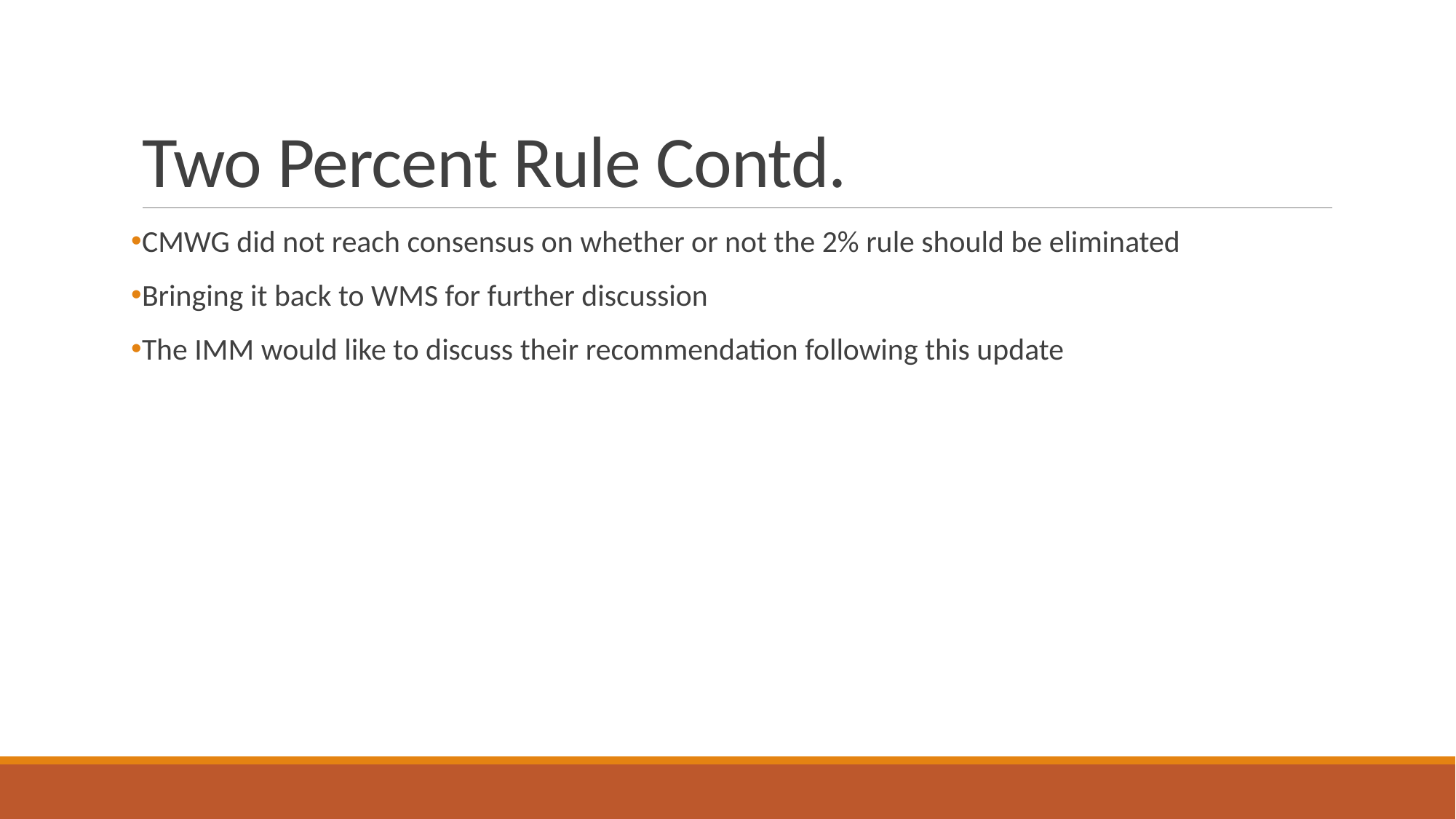

# Two Percent Rule Contd.
CMWG did not reach consensus on whether or not the 2% rule should be eliminated
Bringing it back to WMS for further discussion
The IMM would like to discuss their recommendation following this update